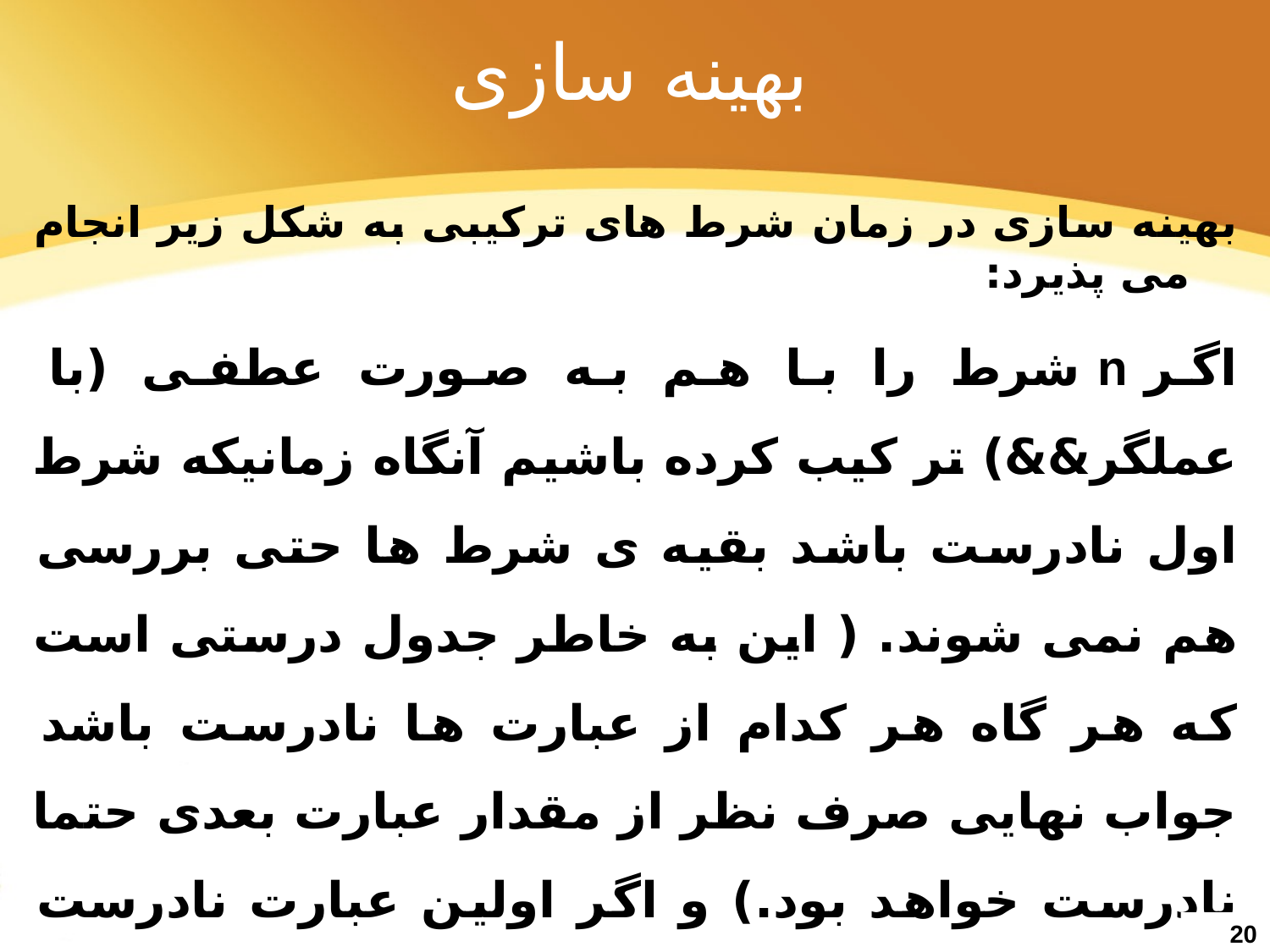

# بهینه سازی
بهینه سازی در زمان شرط های ترکیبی به شکل زیر انجام می پذیرد:
اگر n شرط را با هم به صورت عطفی (با عملگر&&) تر کیب کرده باشیم آنگاه زمانیکه شرط اول نادرست باشد بقیه ی شرط ها حتی بررسی هم نمی شوند. ( این به خاطر جدول درستی است که هر گاه هر کدام از عبارت ها نادرست باشد جواب نهایی صرف نظر از مقدار عبارت بعدی حتما نادرست خواهد بود.) و اگر اولین عبارت نادرست نباشد عبارت بعدی بررسی می گردد تا زمانیکه به اولین عبارت نادرست برسد.

20